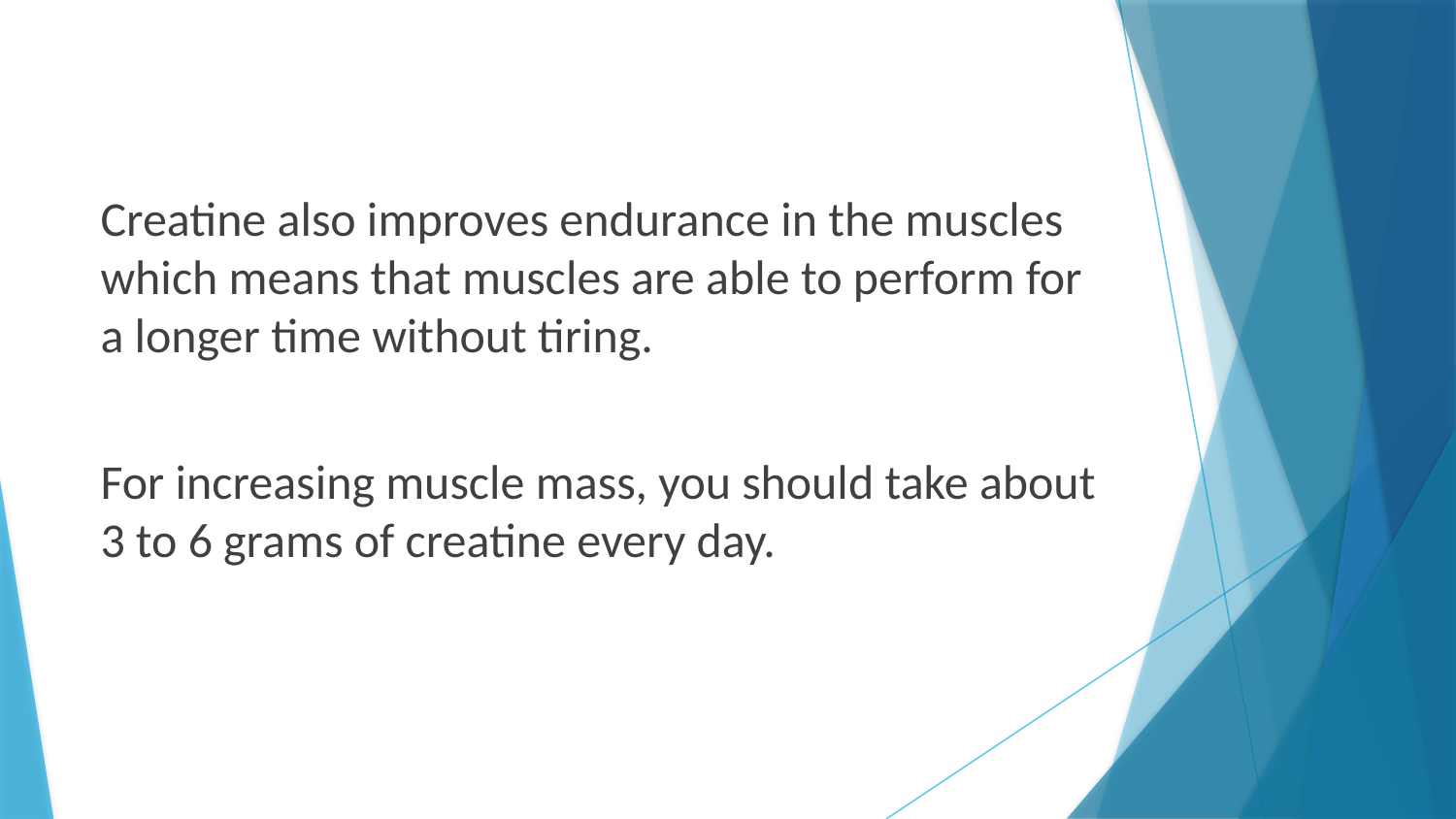

Creatine also improves endurance in the muscles which means that muscles are able to perform for a longer time without tiring.

For increasing muscle mass, you should take about 3 to 6 grams of creatine every day.